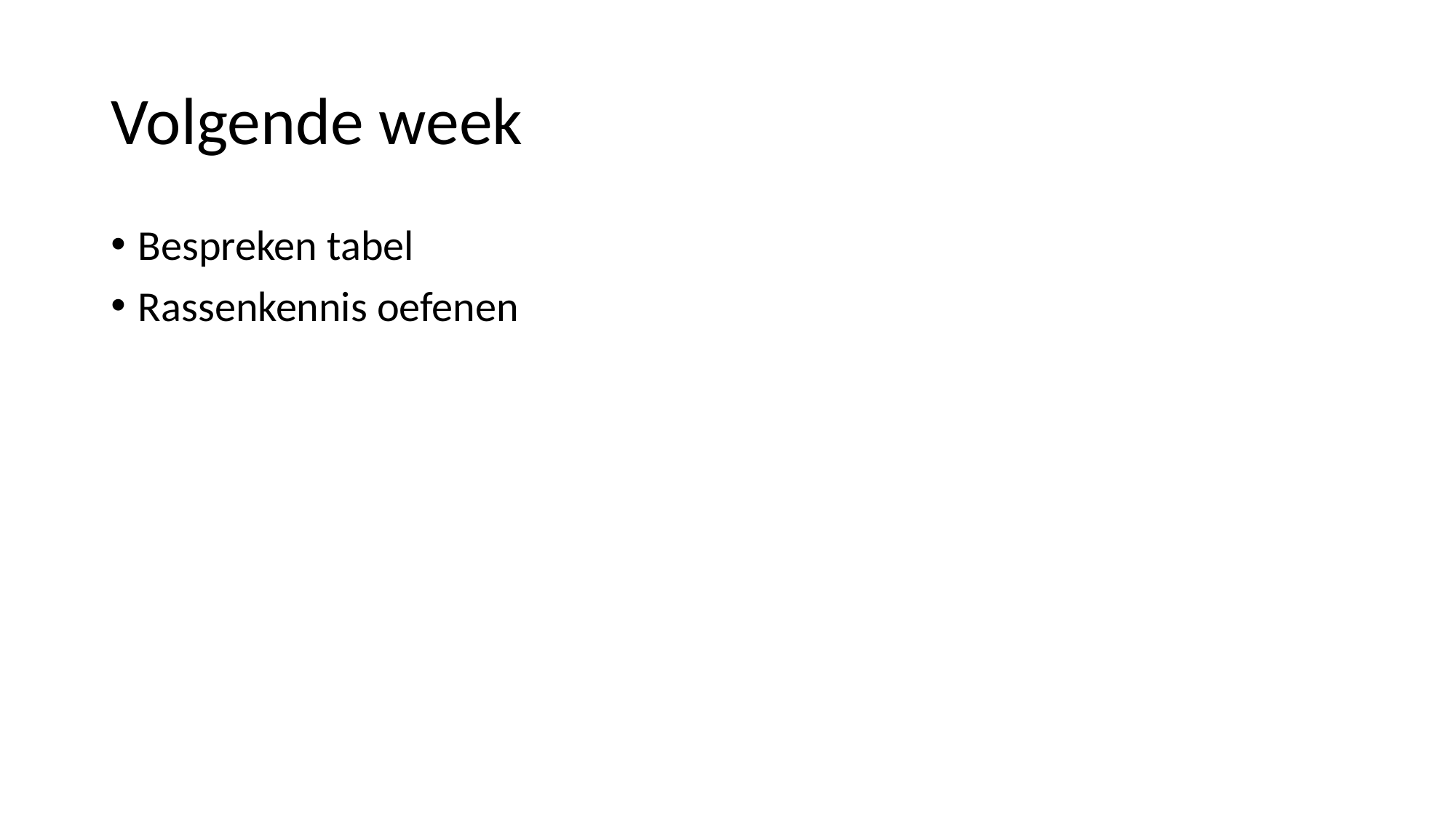

# Volgende week
Bespreken tabel
Rassenkennis oefenen